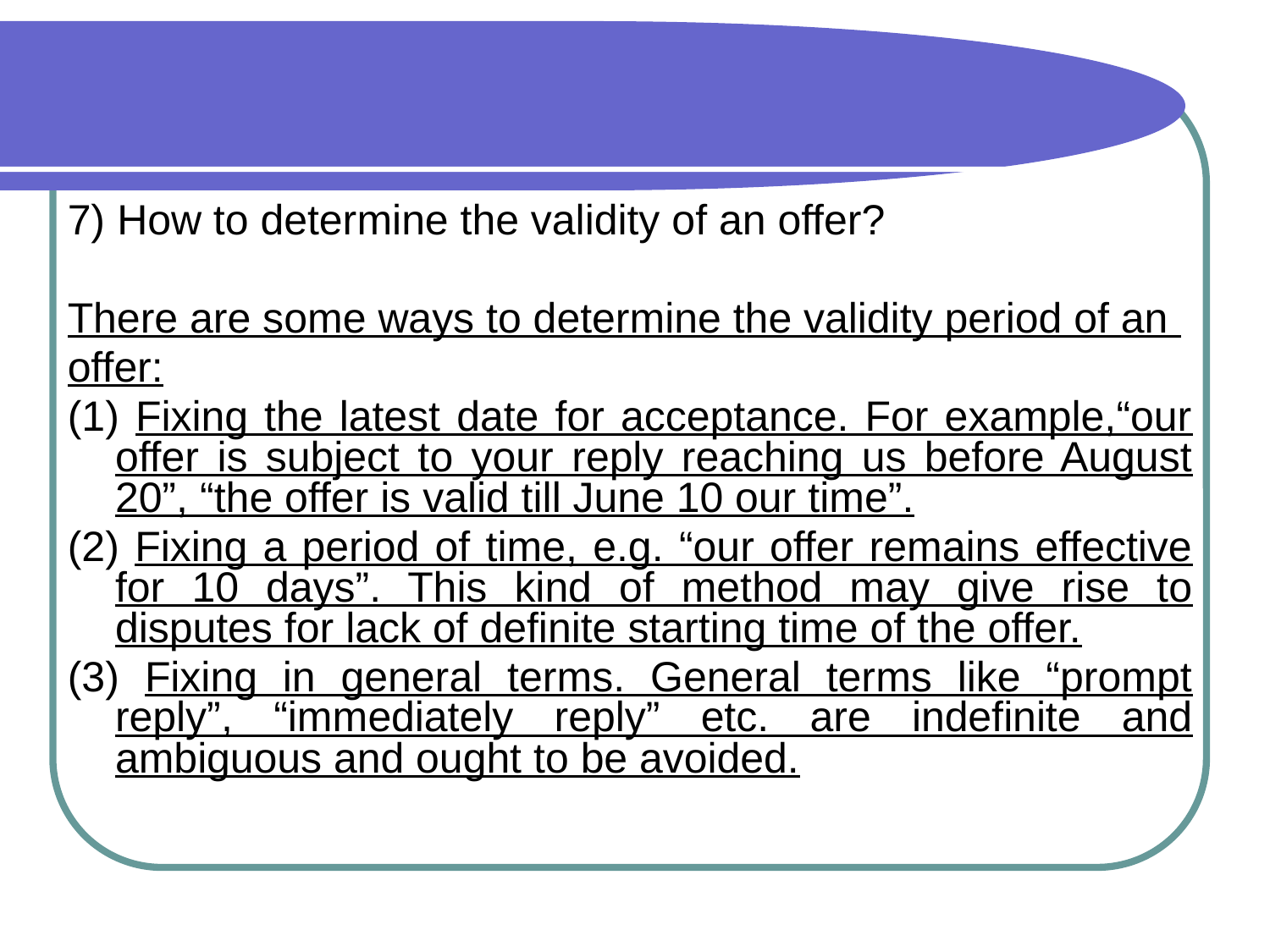

#
7) How to determine the validity of an offer?

There are some ways to determine the validity period of an
offer:
(1) Fixing the latest date for acceptance. For example,“our offer is subject to your reply reaching us before August 20”, “the offer is valid till June 10 our time”.
(2) Fixing a period of time, e.g. “our offer remains effective for 10 days”. This kind of method may give rise to disputes for lack of definite starting time of the offer.
(3) Fixing in general terms. General terms like “prompt reply”, “immediately reply” etc. are indefinite and ambiguous and ought to be avoided.